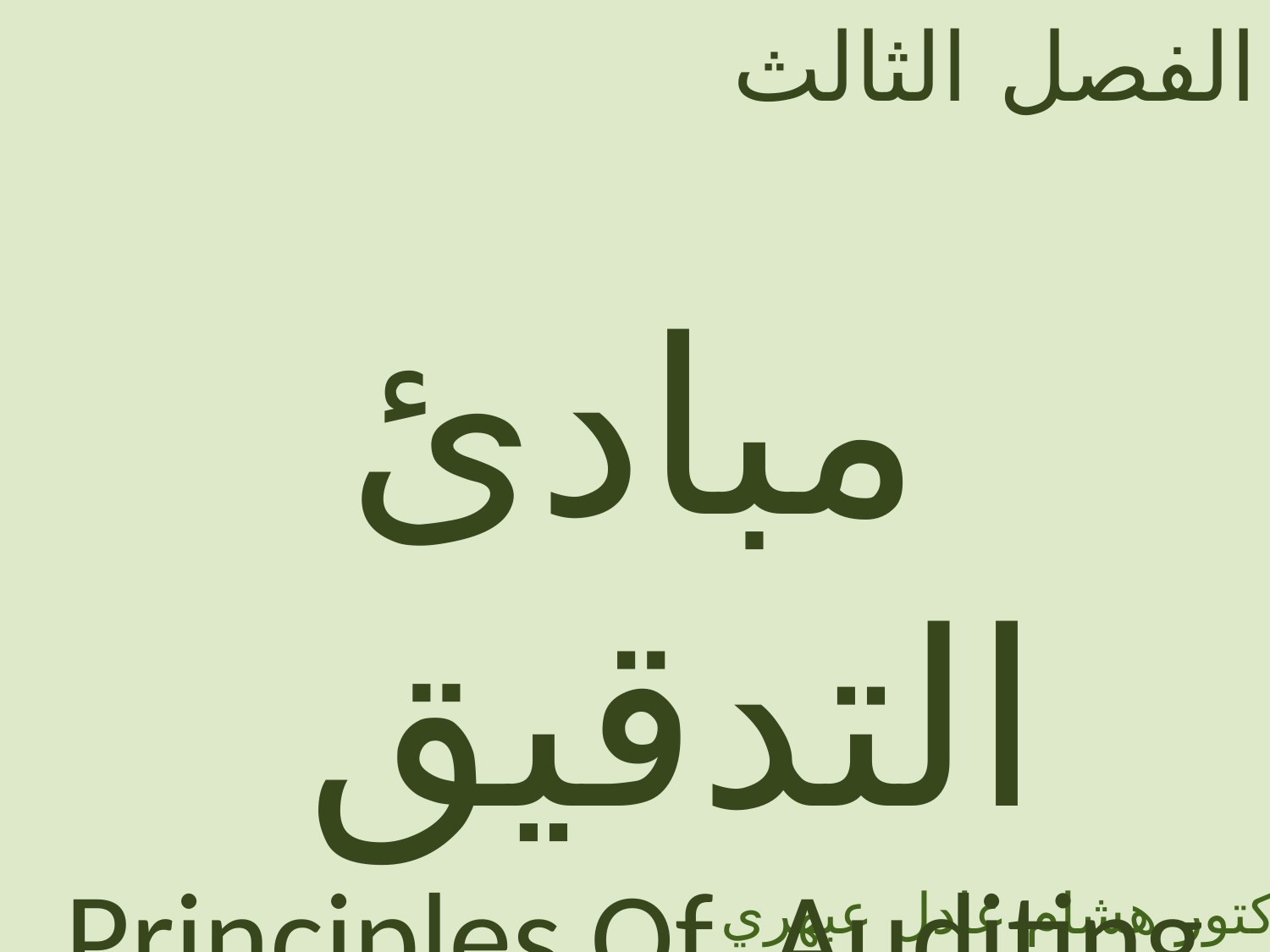

الفصل الثالث
مبادئ التدقيق
Principles Of  Auditing
الدكتور هشام عادل عبهري